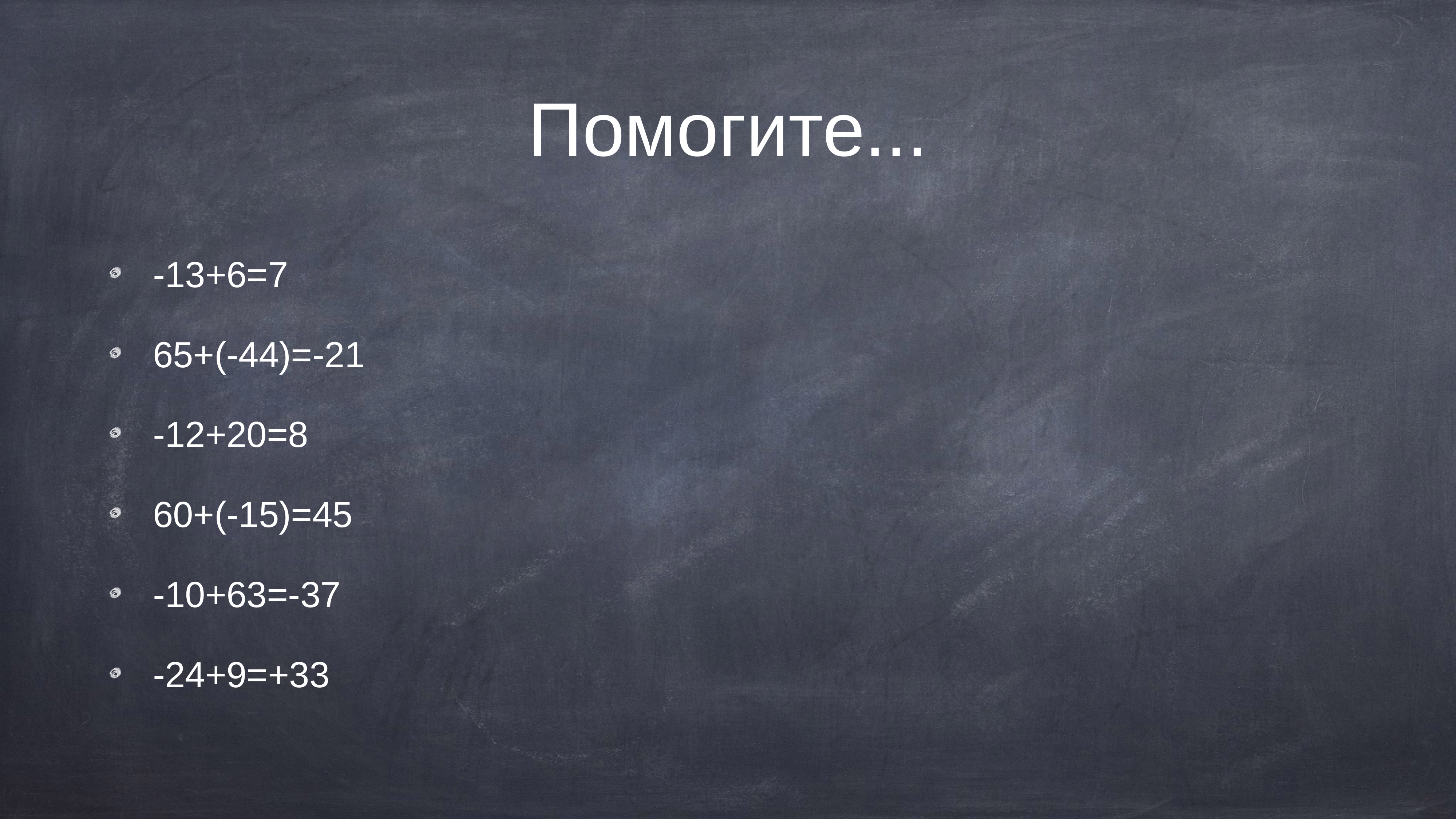

# Помогите...
-13+6=7
65+(-44)=-21
-12+20=8
60+(-15)=45
-10+63=-37
-24+9=+33